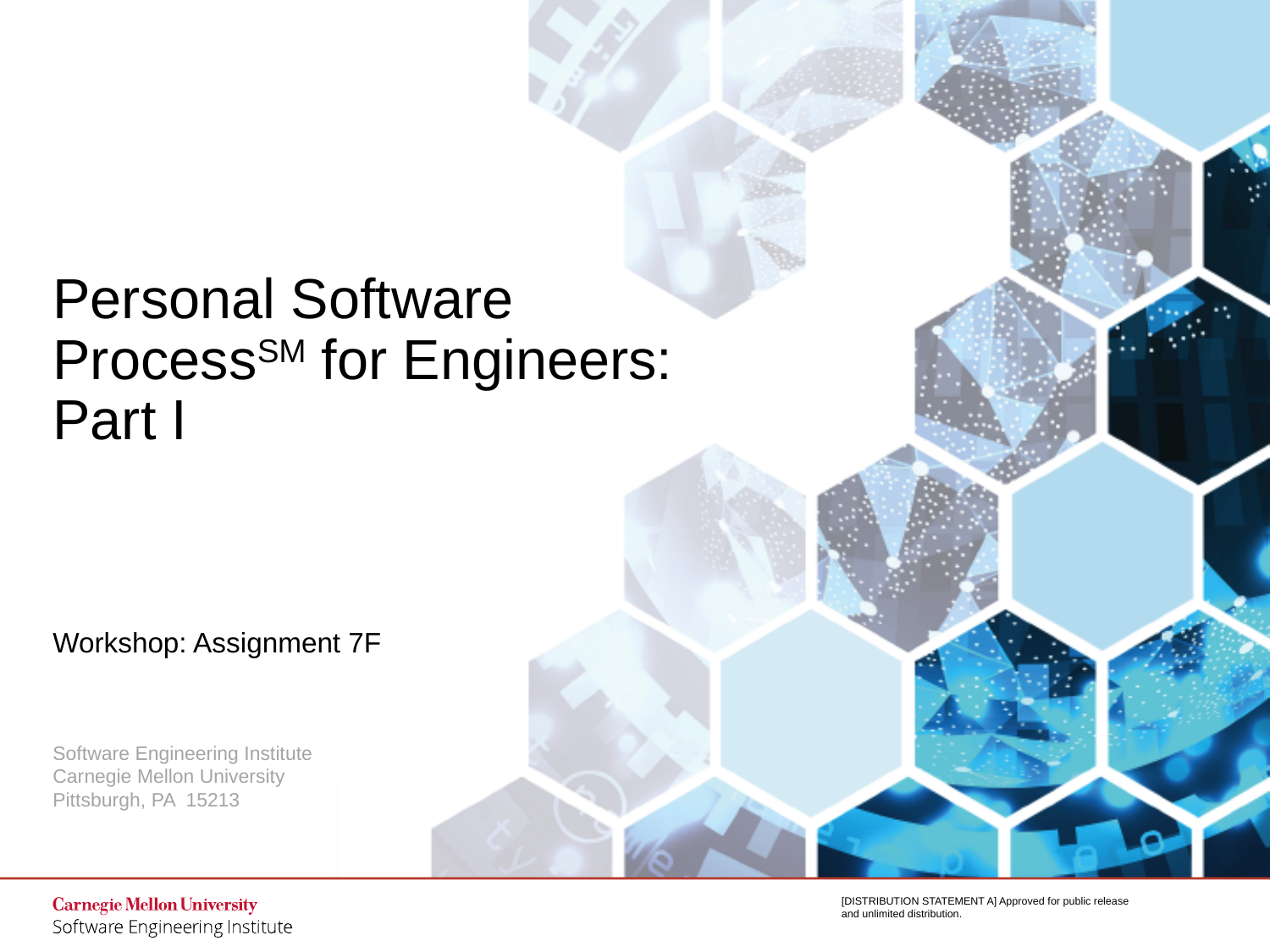

# Personal Software ProcessSM for Engineers: Part I
Workshop: Assignment 7F